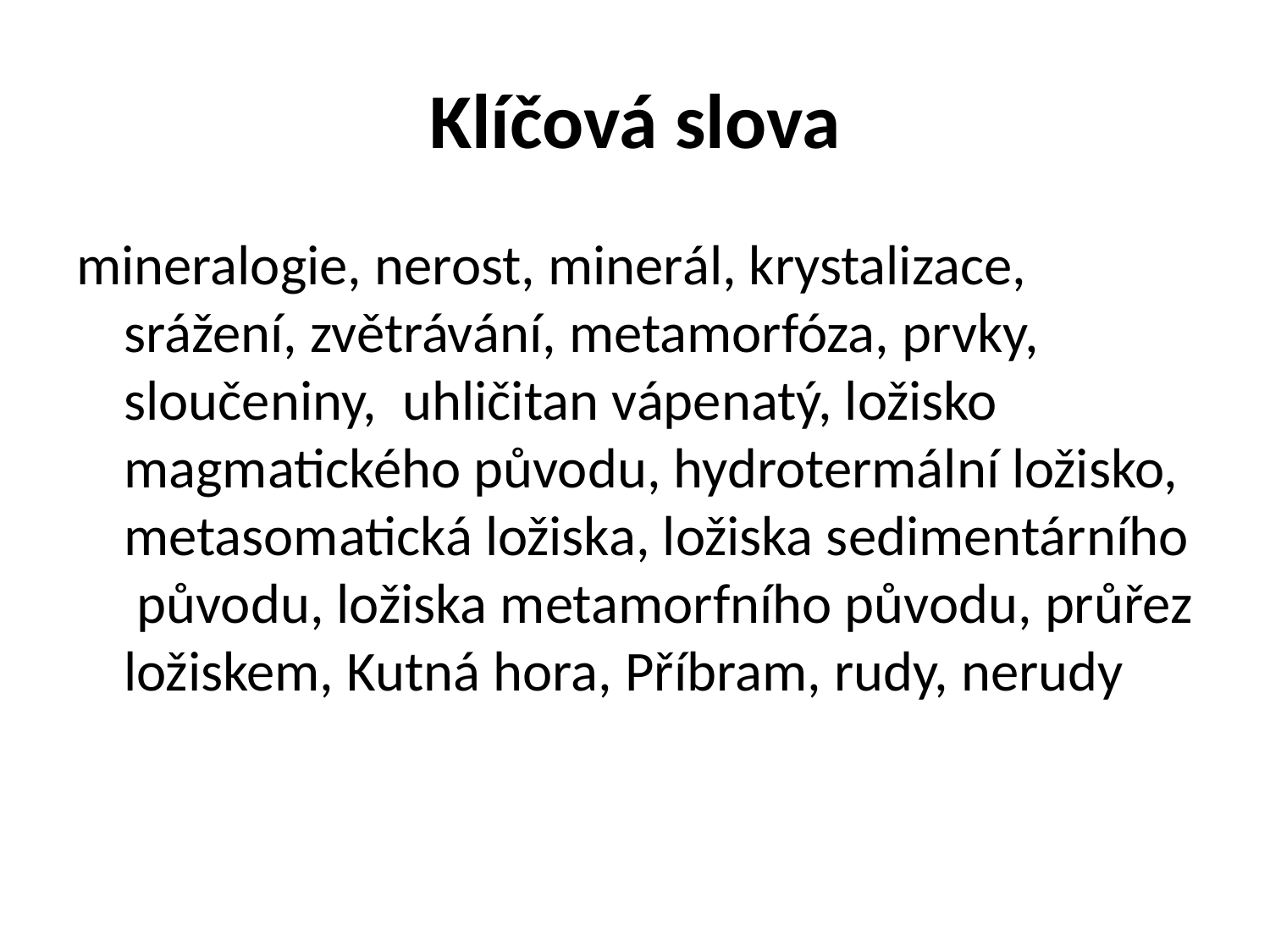

# Klíčová slova
mineralogie, nerost, minerál, krystalizace, srážení, zvětrávání, metamorfóza, prvky, sloučeniny,  uhličitan vápenatý, ložisko magmatického původu, hydrotermální ložisko, metasomatická ložiska, ložiska sedimentárního  původu, ložiska metamorfního původu, průřez ložiskem, Kutná hora, Příbram, rudy, nerudy